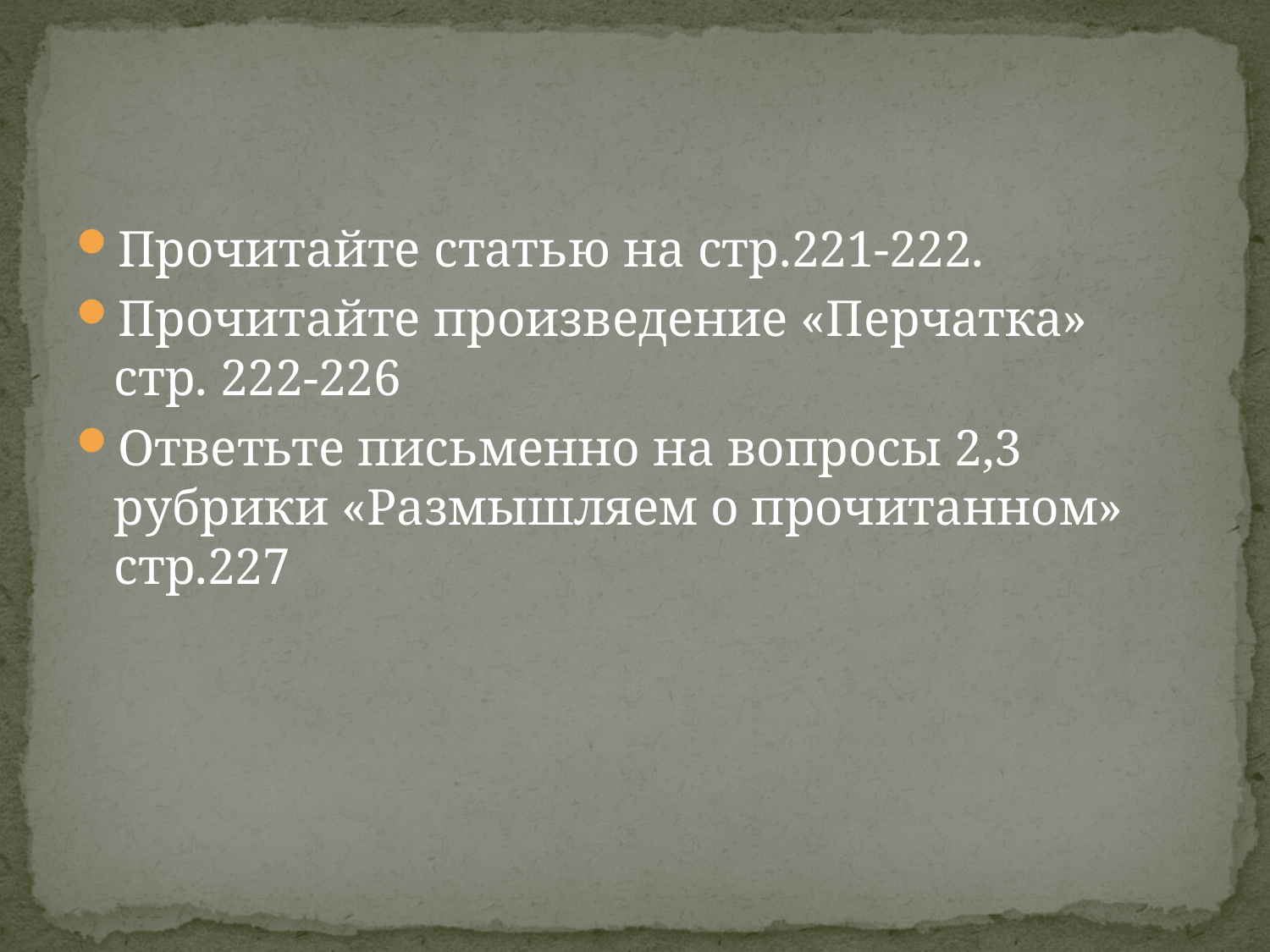

#
Прочитайте статью на стр.221-222.
Прочитайте произведение «Перчатка» стр. 222-226
Ответьте письменно на вопросы 2,3 рубрики «Размышляем о прочитанном» стр.227